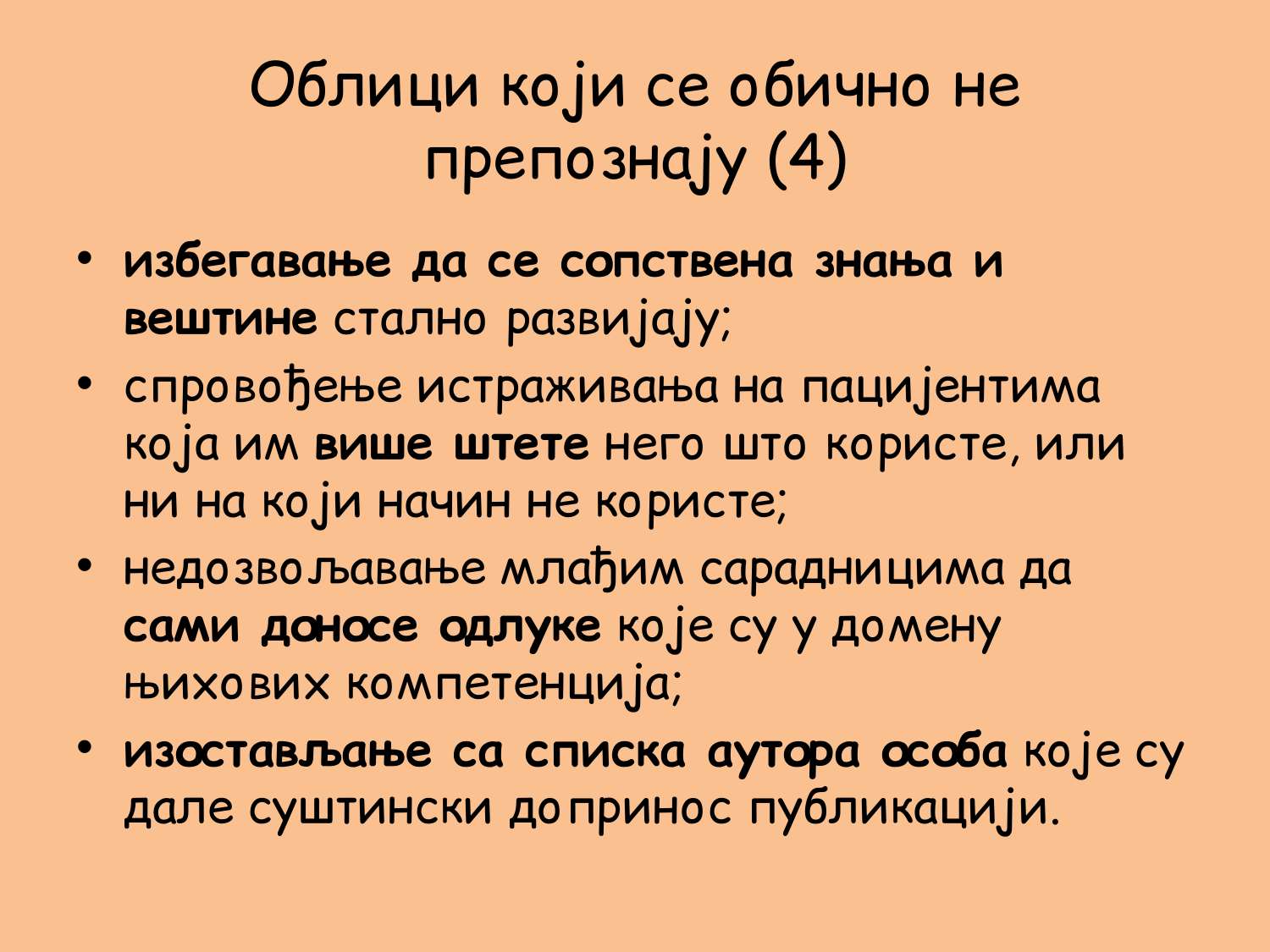

# Облици који се обично не препознају (4)
избегавање да се сопствена знања и вештине стално развијају;
спровођење истраживања на пацијентима која им више штете него што користе, или ни на који начин не користе;
недозвољавање млађим сарадницима да сами доносе одлуке које су у домену њихових компетенција;
изостављање са списка аутора особа које су дале суштински допринос публикацији.